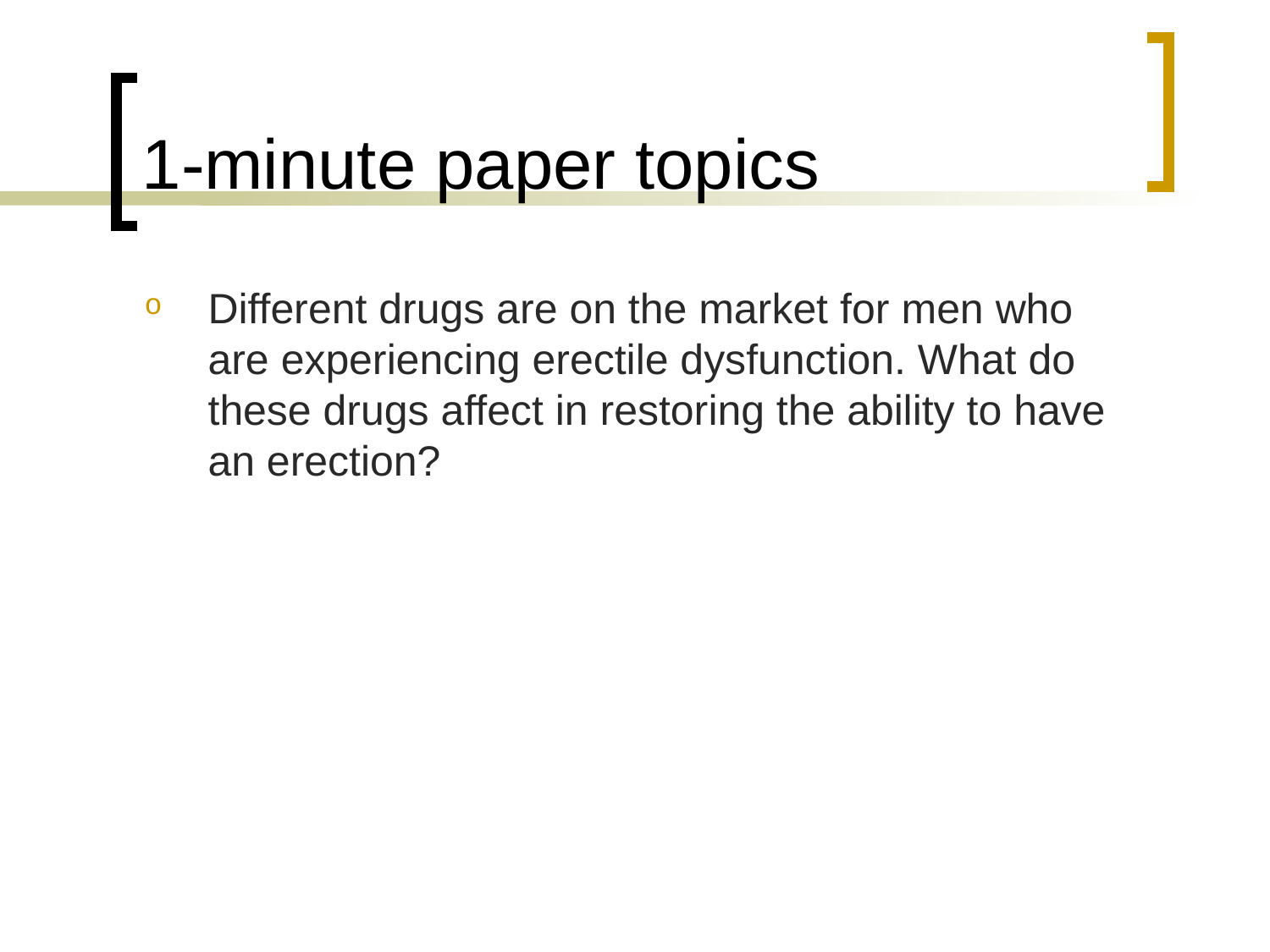

# 1-minute paper topics
Different drugs are on the market for men who are experiencing erectile dysfunction. What do these drugs affect in restoring the ability to have an erection?